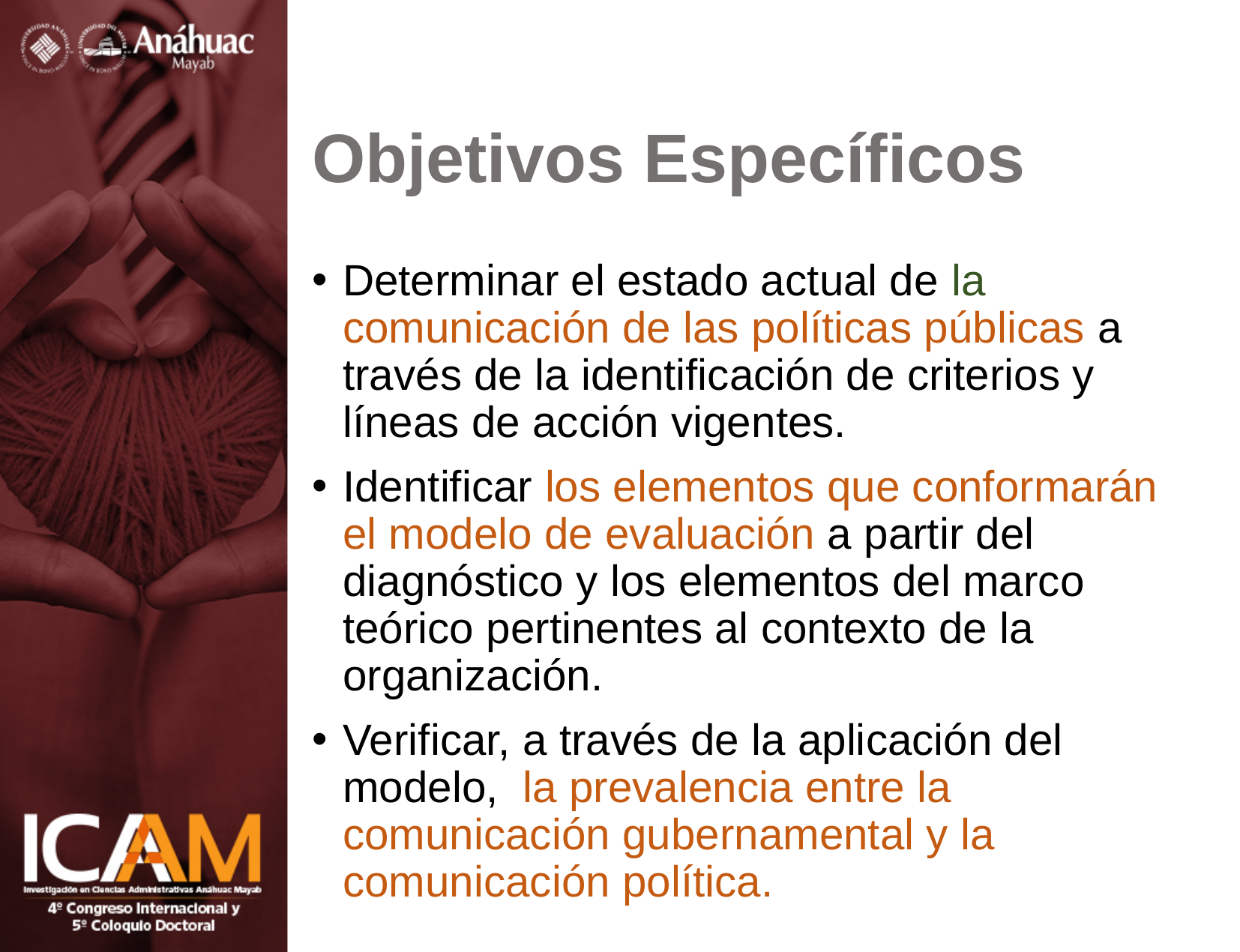

# Objetivos Específicos
Determinar el estado actual de la comunicación de las políticas públicas a través de la identificación de criterios y líneas de acción vigentes.
Identificar los elementos que conformarán el modelo de evaluación a partir del diagnóstico y los elementos del marco teórico pertinentes al contexto de la organización.
Verificar, a través de la aplicación del modelo,  la prevalencia entre la comunicación gubernamental y la comunicación política.